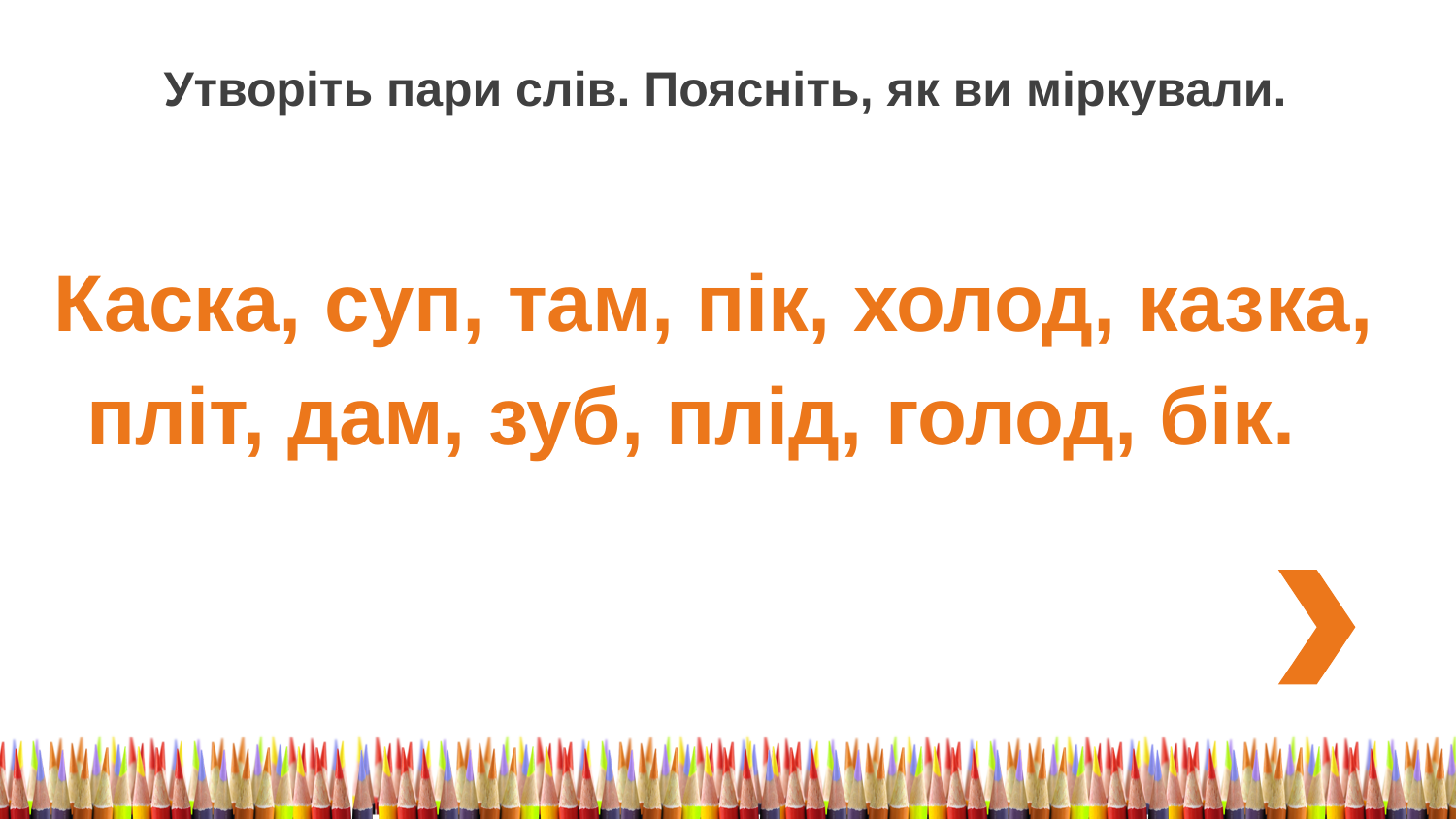

Утворіть пари слів. Поясніть, як ви міркували.

Каска, суп, там, пік, холод, казка,
пліт, дам, зуб, плід, голод, бік.